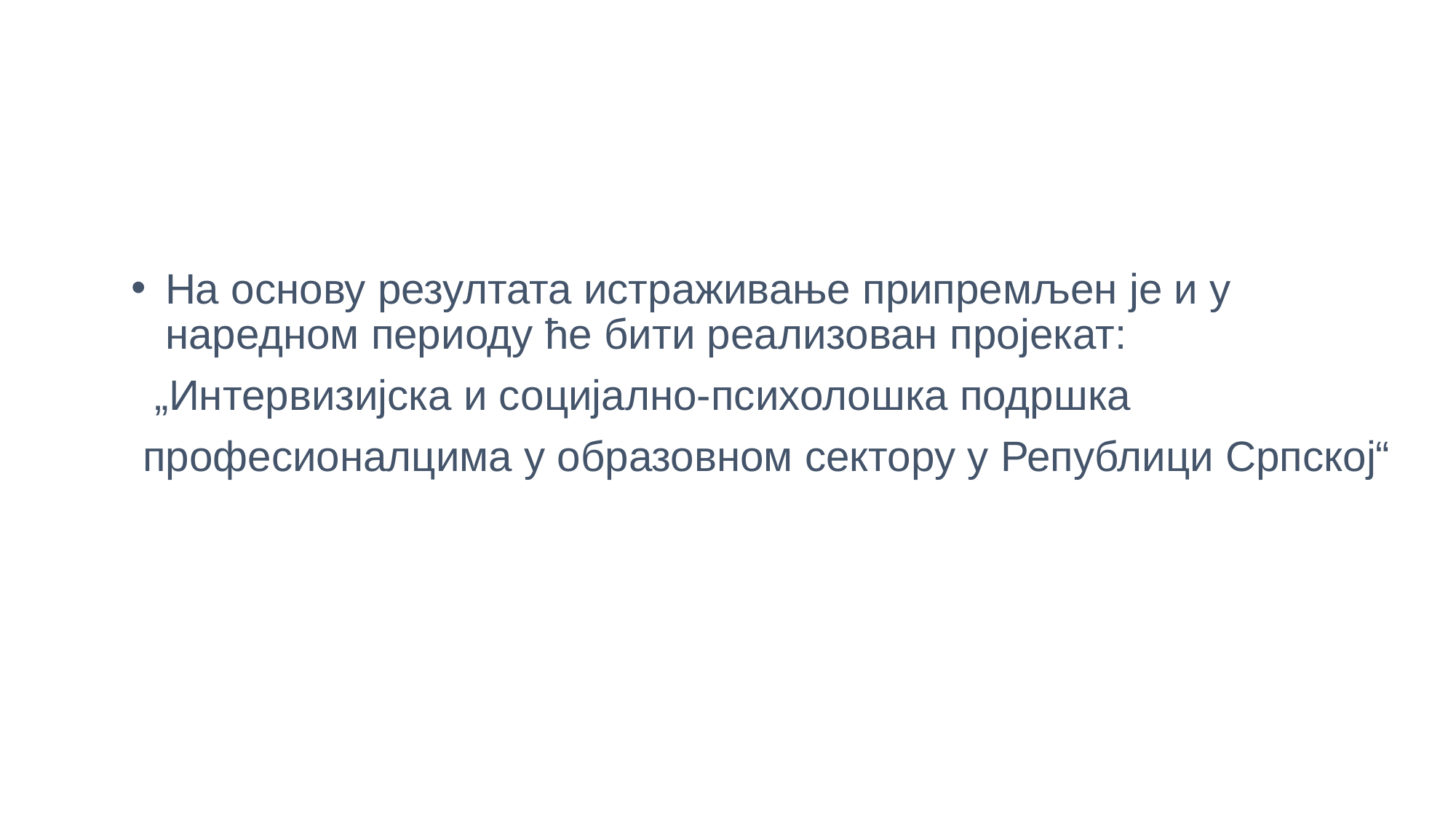

На основу резултата истраживање припремљен је и у наредном периоду ће бити реализован пројекат:
  „Интервизијска и социјално-психолошка подршка
 професионалцима у образовном сектору у Републици Српској“